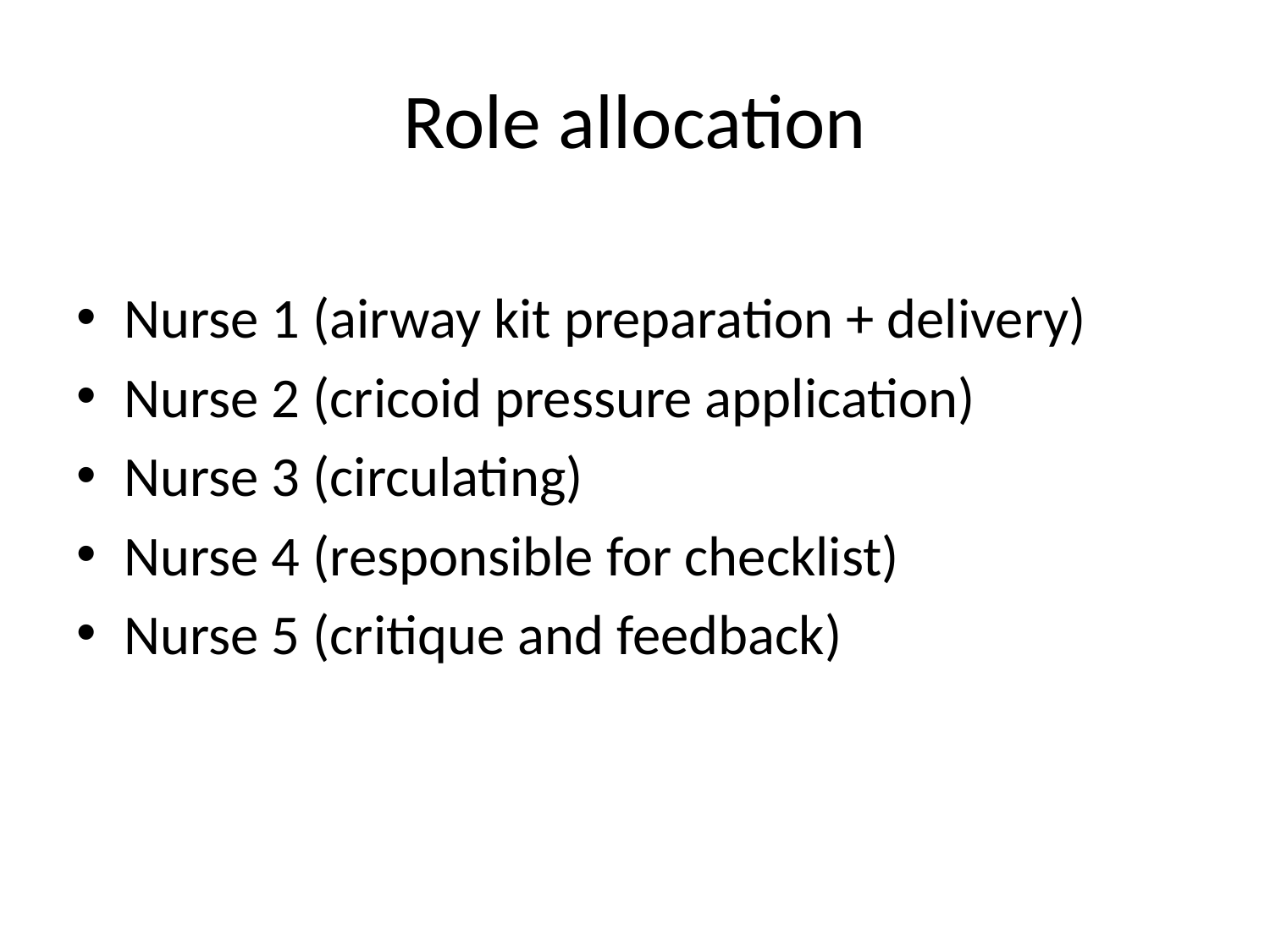

# Role allocation

Nurse 1 (airway kit preparation + delivery)
Nurse 2 (cricoid pressure application)
Nurse 3 (circulating)
Nurse 4 (responsible for checklist)
Nurse 5 (critique and feedback)